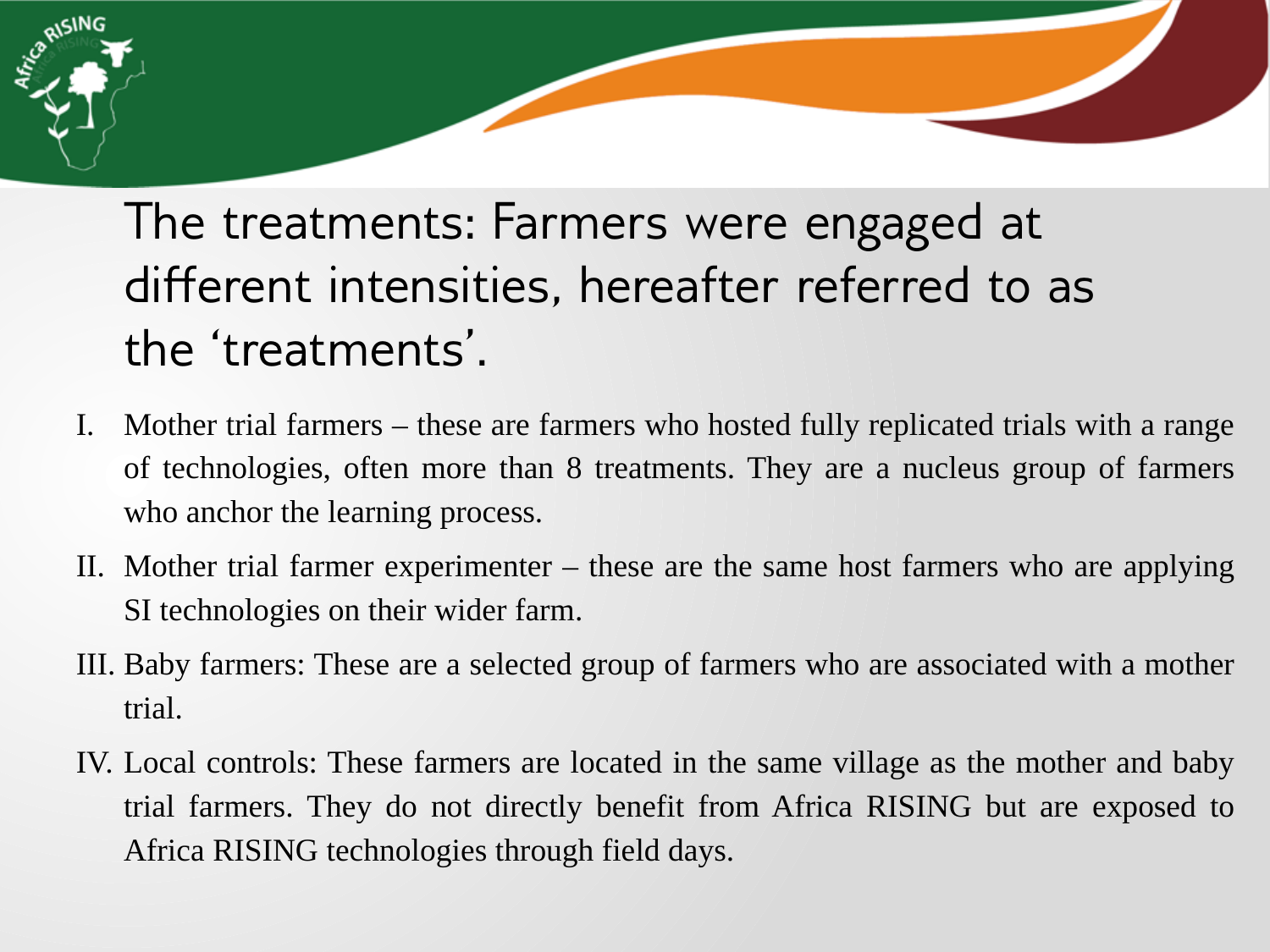

The treatments: Farmers were engaged at different intensities, hereafter referred to as the ‘treatments’.
Mother trial farmers – these are farmers who hosted fully replicated trials with a range of technologies, often more than 8 treatments. They are a nucleus group of farmers who anchor the learning process.
Mother trial farmer experimenter – these are the same host farmers who are applying SI technologies on their wider farm.
Baby farmers: These are a selected group of farmers who are associated with a mother trial.
Local controls: These farmers are located in the same village as the mother and baby trial farmers. They do not directly benefit from Africa RISING but are exposed to Africa RISING technologies through field days.